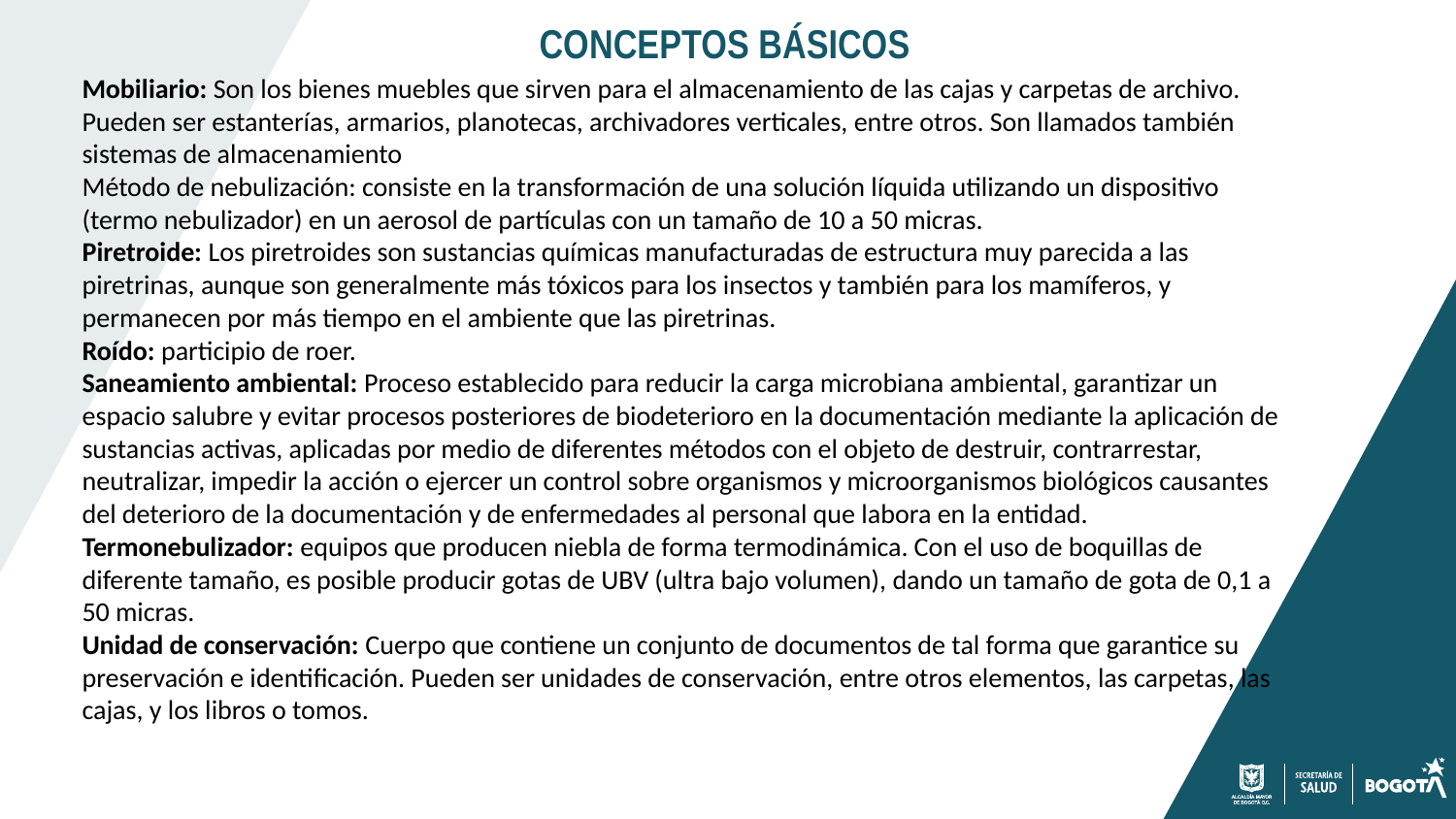

CONCEPTOS BÁSICOS

Mobiliario: Son los bienes muebles que sirven para el almacenamiento de las cajas y carpetas de archivo. Pueden ser estanterías, armarios, planotecas, archivadores verticales, entre otros. Son llamados también sistemas de almacenamiento
Método de nebulización: consiste en la transformación de una solución líquida utilizando un dispositivo (termo nebulizador) en un aerosol de partículas con un tamaño de 10 a 50 micras.
Piretroide: Los piretroides son sustancias químicas manufacturadas de estructura muy parecida a las piretrinas, aunque son generalmente más tóxicos para los insectos y también para los mamíferos, y permanecen por más tiempo en el ambiente que las piretrinas.
Roído: participio de roer.
Saneamiento ambiental: Proceso establecido para reducir la carga microbiana ambiental, garantizar un espacio salubre y evitar procesos posteriores de biodeterioro en la documentación mediante la aplicación de sustancias activas, aplicadas por medio de diferentes métodos con el objeto de destruir, contrarrestar, neutralizar, impedir la acción o ejercer un control sobre organismos y microorganismos biológicos causantes del deterioro de la documentación y de enfermedades al personal que labora en la entidad.
Termonebulizador: equipos que producen niebla de forma termodinámica. Con el uso de boquillas de diferente tamaño, es posible producir gotas de UBV (ultra bajo volumen), dando un tamaño de gota de 0,1 a 50 micras.
Unidad de conservación: Cuerpo que contiene un conjunto de documentos de tal forma que garantice su preservación e identificación. Pueden ser unidades de conservación, entre otros elementos, las carpetas, las cajas, y los libros o tomos.